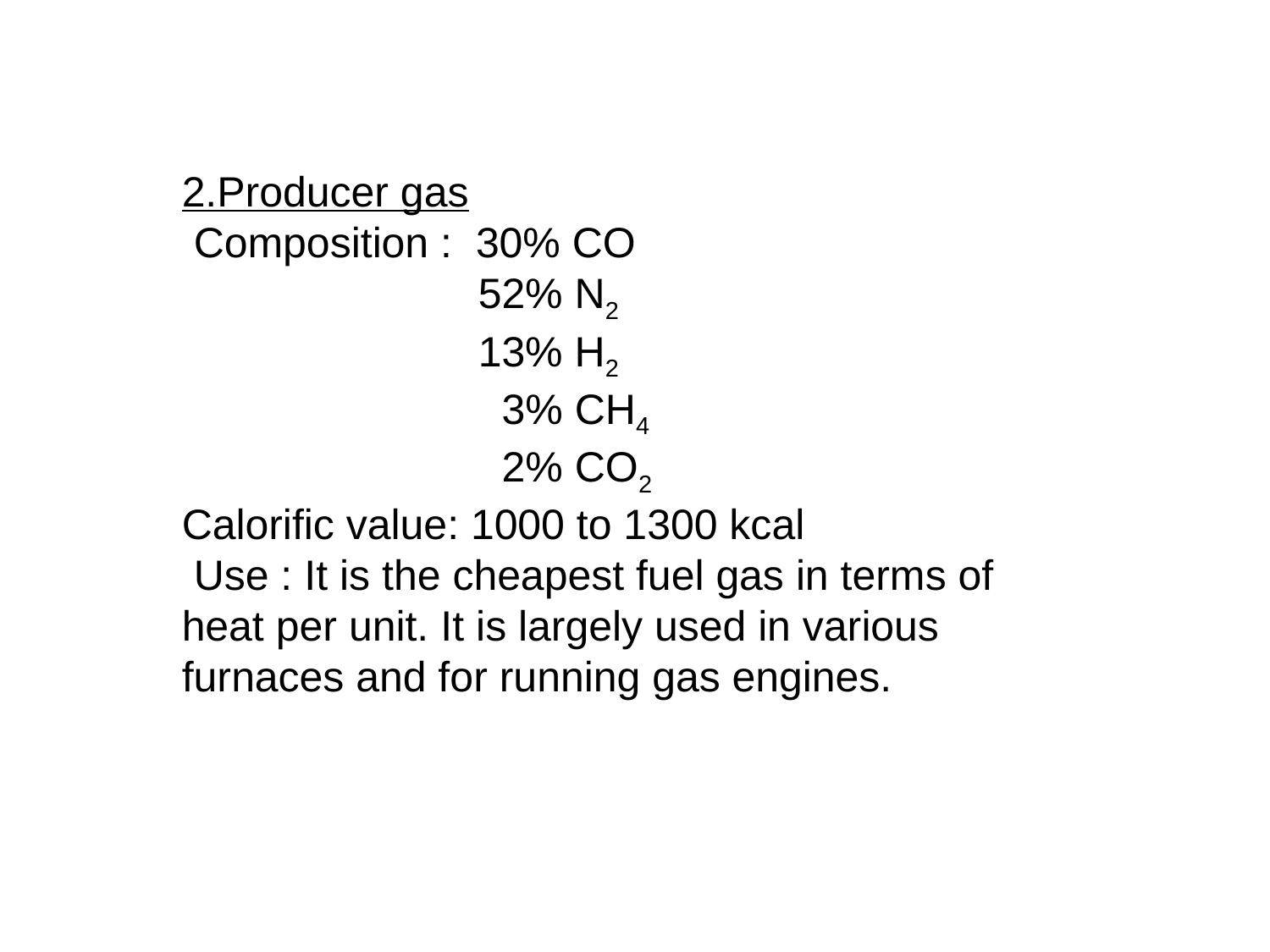

2.Producer gas
 Composition :  30% CO
                         52% N2
                         13% H2
                           3% CH4
                           2% CO2
Calorific value: 1000 to 1300 kcal
 Use : It is the cheapest fuel gas in terms of heat per unit. It is largely used in various furnaces and for running gas engines.